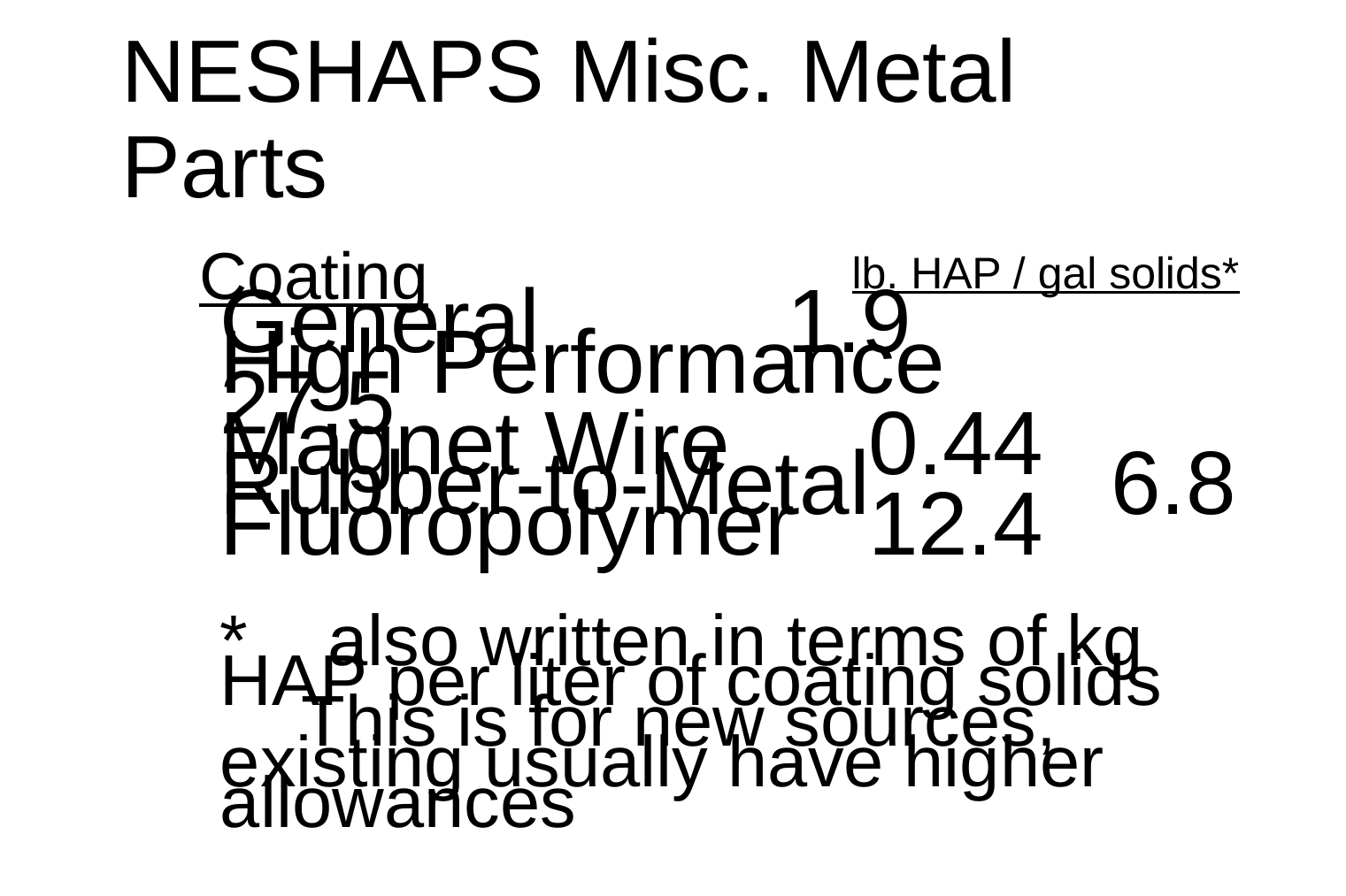

# NESHAPS Misc. Metal Parts
Coating
lb. HAP / gal solids*
General 						  	1.9
High Performance 					27.5
Magnet Wire					  	0.44
Rubber-to-Metal			  		6.8
Fluoropolymer 						12.4

*    also written in terms of kg HAP per liter of coating solids
	This is for new sources, existing usually have higher allowances